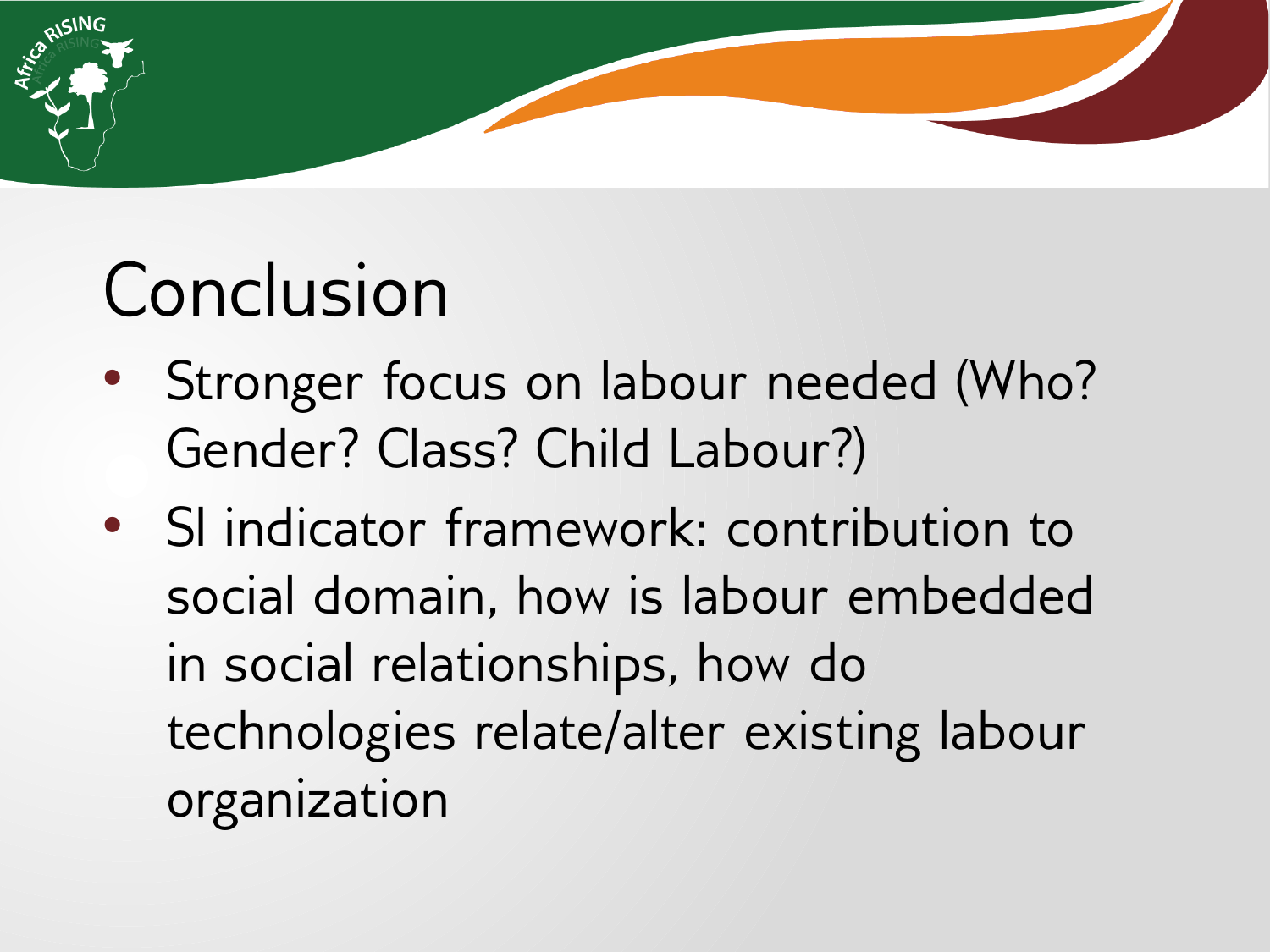

Conclusion
Stronger focus on labour needed (Who? Gender? Class? Child Labour?)
SI indicator framework: contribution to social domain, how is labour embedded in social relationships, how do technologies relate/alter existing labour organization